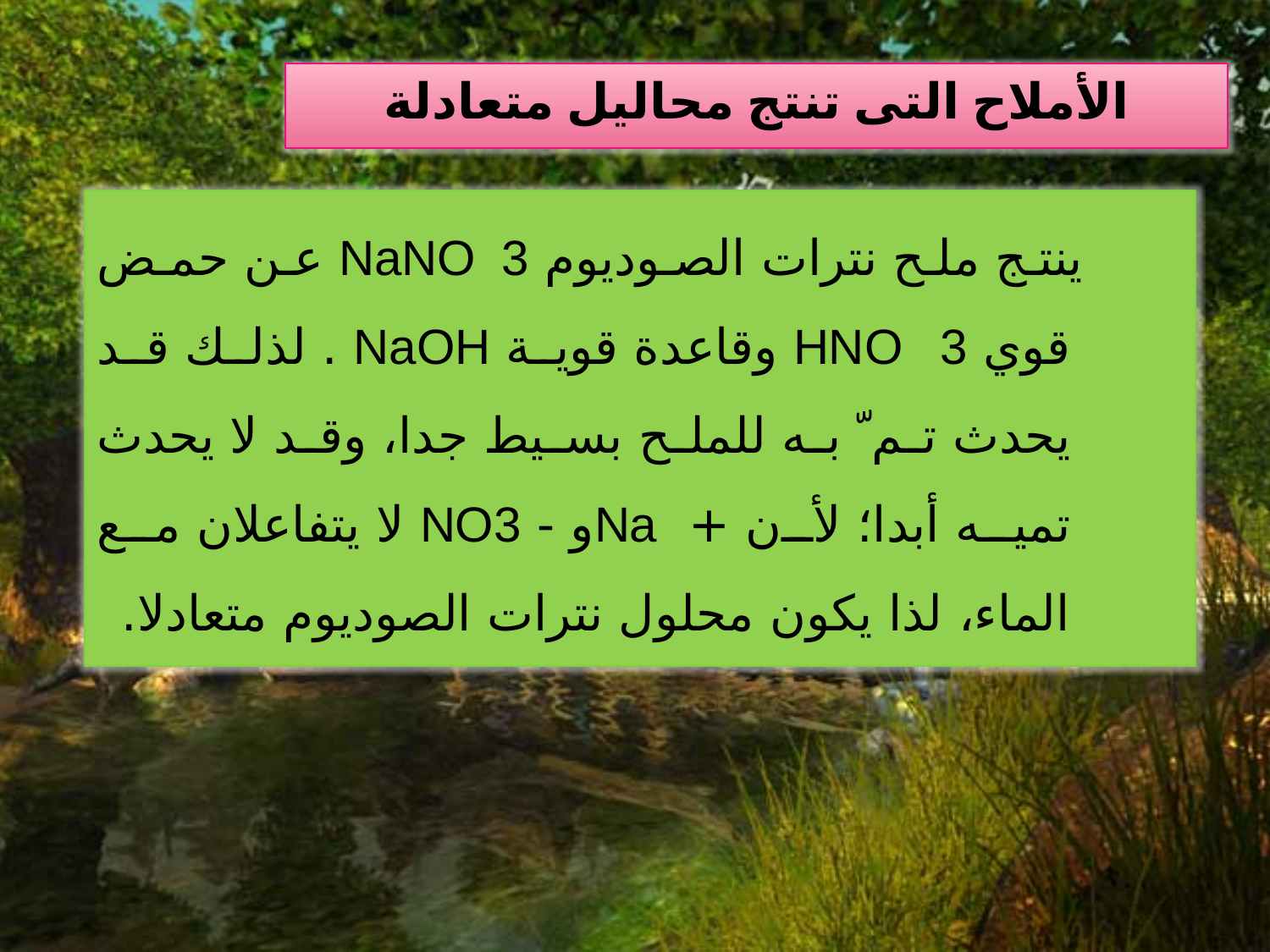

الأملاح التى تنتج محاليل متعادلة
      ينتج ملح نترات الصوديوم NaNO 3 عن حمض قوي HNO 3 وقاعدة قوية NaOH . لذلك قد يحدث تم ّ به للملح بسيط جدا، وقد لا يحدث تميه أبدا؛ لأن +Naو - NO3 لا يتفاعلان مع الماء، لذا يكون محلول نترات الصوديوم متعادلا.